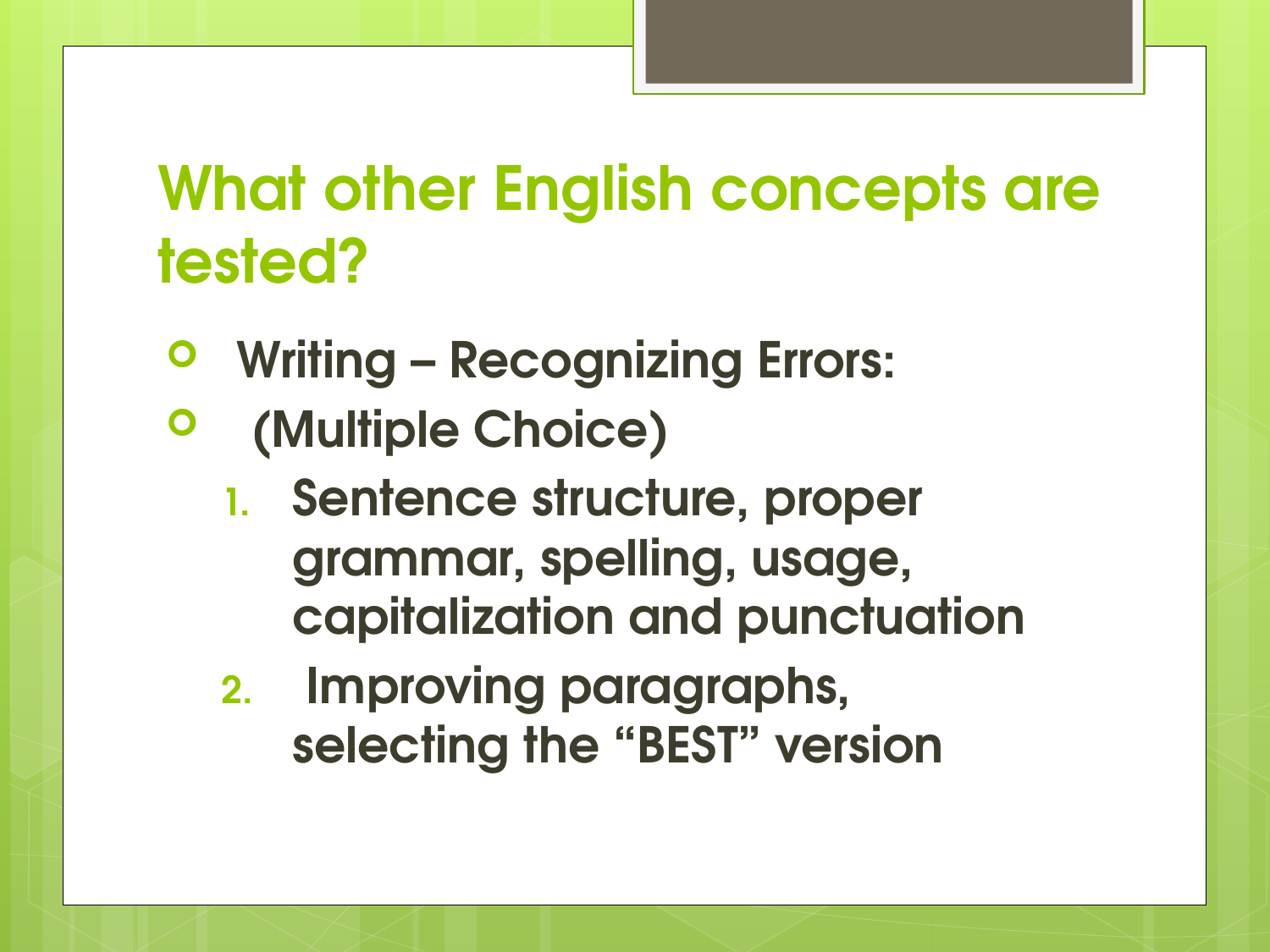

# What other English concepts are tested?
Writing – Recognizing Errors:
 (Multiple Choice)
Sentence structure, proper grammar, spelling, usage, capitalization and punctuation
 Improving paragraphs, selecting the “BEST” version